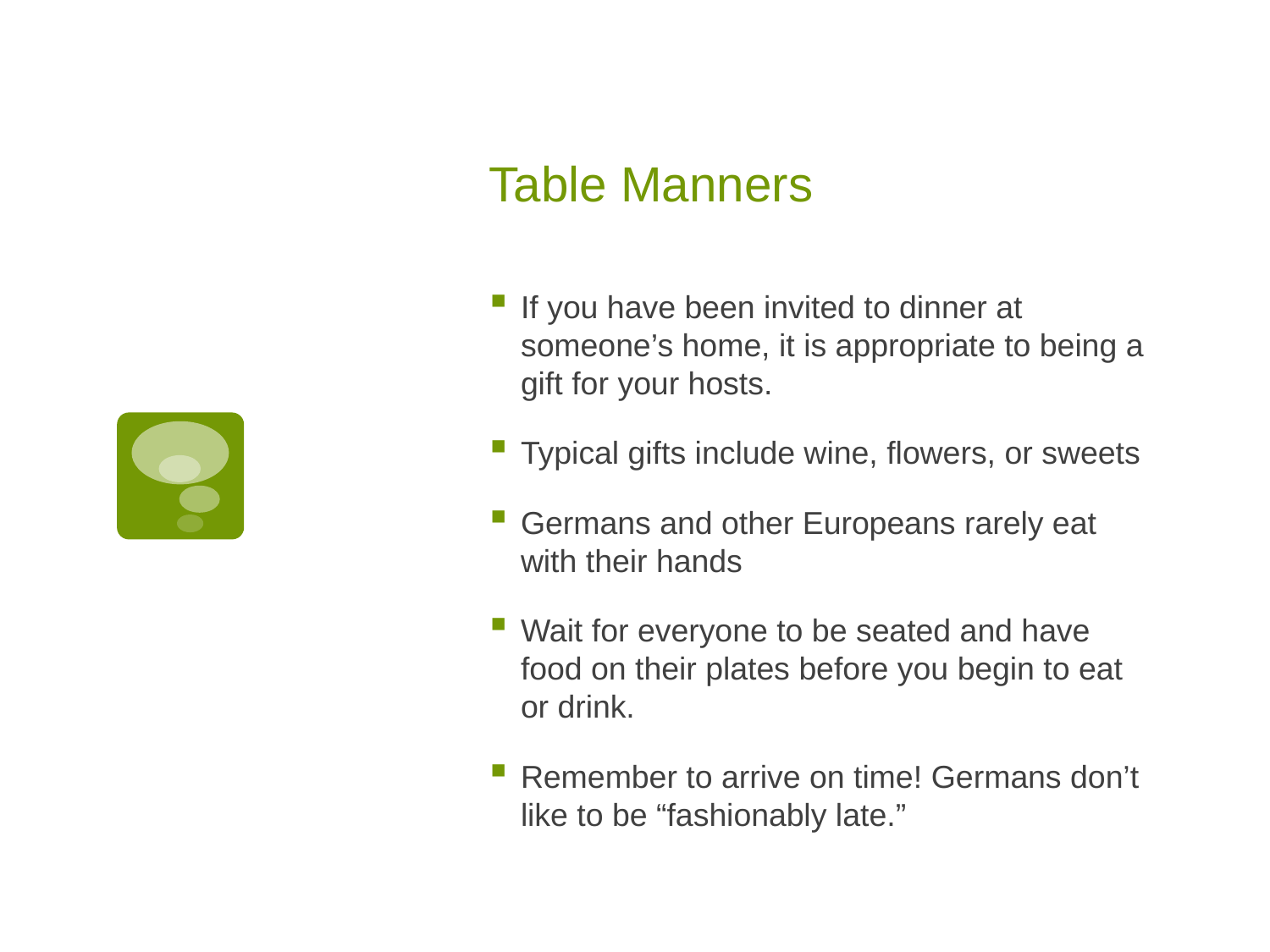

# Table Manners
If you have been invited to dinner at someone’s home, it is appropriate to being a gift for your hosts.
Typical gifts include wine, flowers, or sweets
Germans and other Europeans rarely eat with their hands
Wait for everyone to be seated and have food on their plates before you begin to eat or drink.
Remember to arrive on time! Germans don’t like to be “fashionably late.”